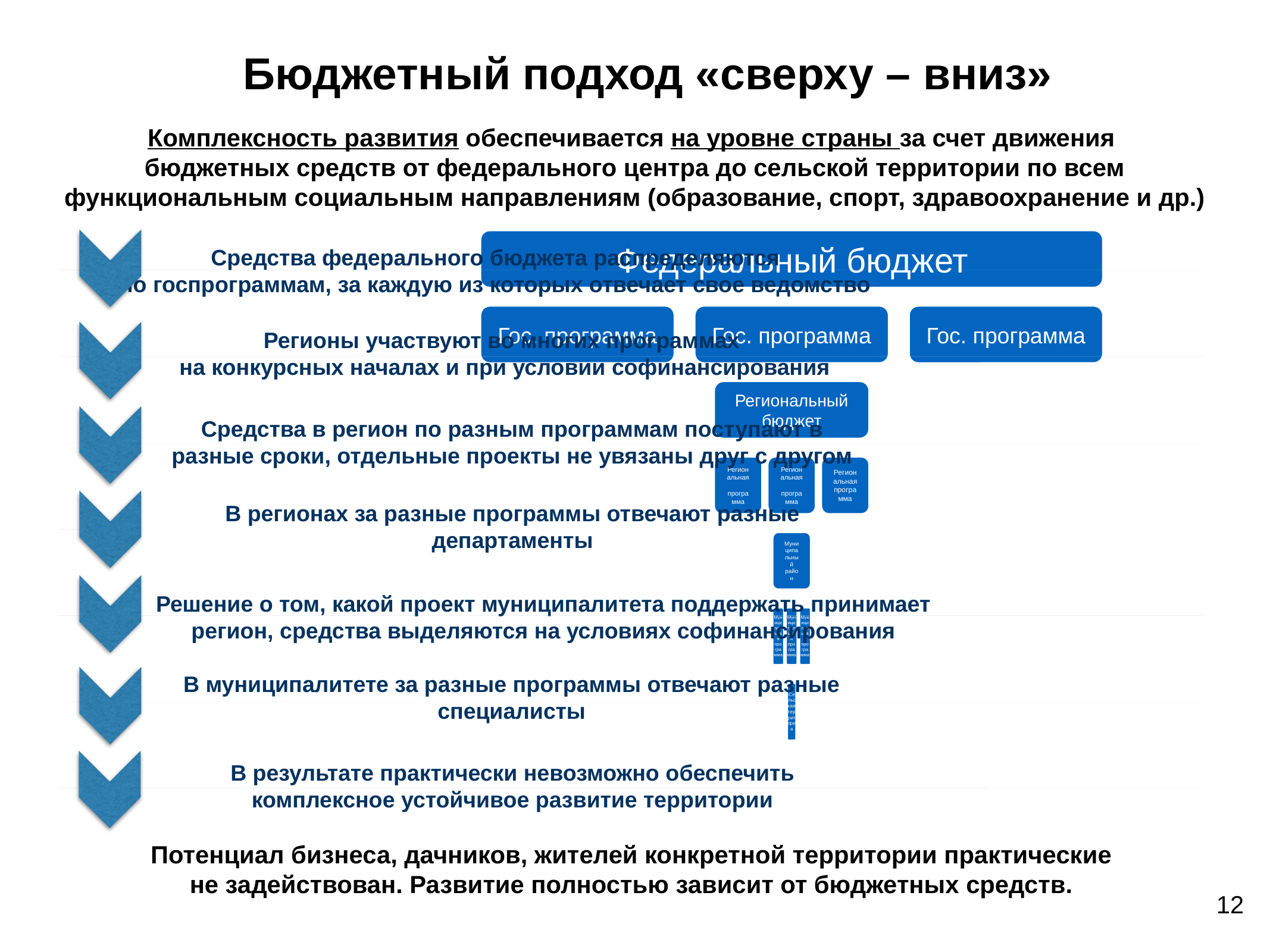

Бюджетный подход «сверху – вниз»

Комплексность развития обеспечивается на уровне страны за счет движения
бюджетных средств от федерального центра до сельской территории по всем функциональным социальным направлениям (образование, спорт, здравоохранение и др.)
Федеральный бюджет
Гос. программа
Гос. программа
Гос. программа
Региональный бюджет
Региональная  программа
Региональная  программа
Региональная программа
Муниципальный район
Муниципальная программа
Муниципальная программа
Муниципальная программа
Сельская территория

Средства федерального бюджета распределяются
по госпрограммам, за каждую из которых отвечает свое ведомство
Регионы участвуют во многих программах
на конкурсных началах и при условии софинансирования

Средства в регион по разным программам поступают в разные сроки, отдельные проекты не увязаны друг с другом

В регионах за разные программы отвечают разные департаменты

Решение о том, какой проект муниципалитета поддержать принимает регион, средства выделяются на условиях софинансирования
В муниципалитете за разные программы отвечают разные специалисты

В результате практически невозможно обеспечить комплексное устойчивое развитие территории

Потенциал бизнеса, дачников, жителей конкретной территории практические
не задействован. Развитие полностью зависит от бюджетных средств.
12